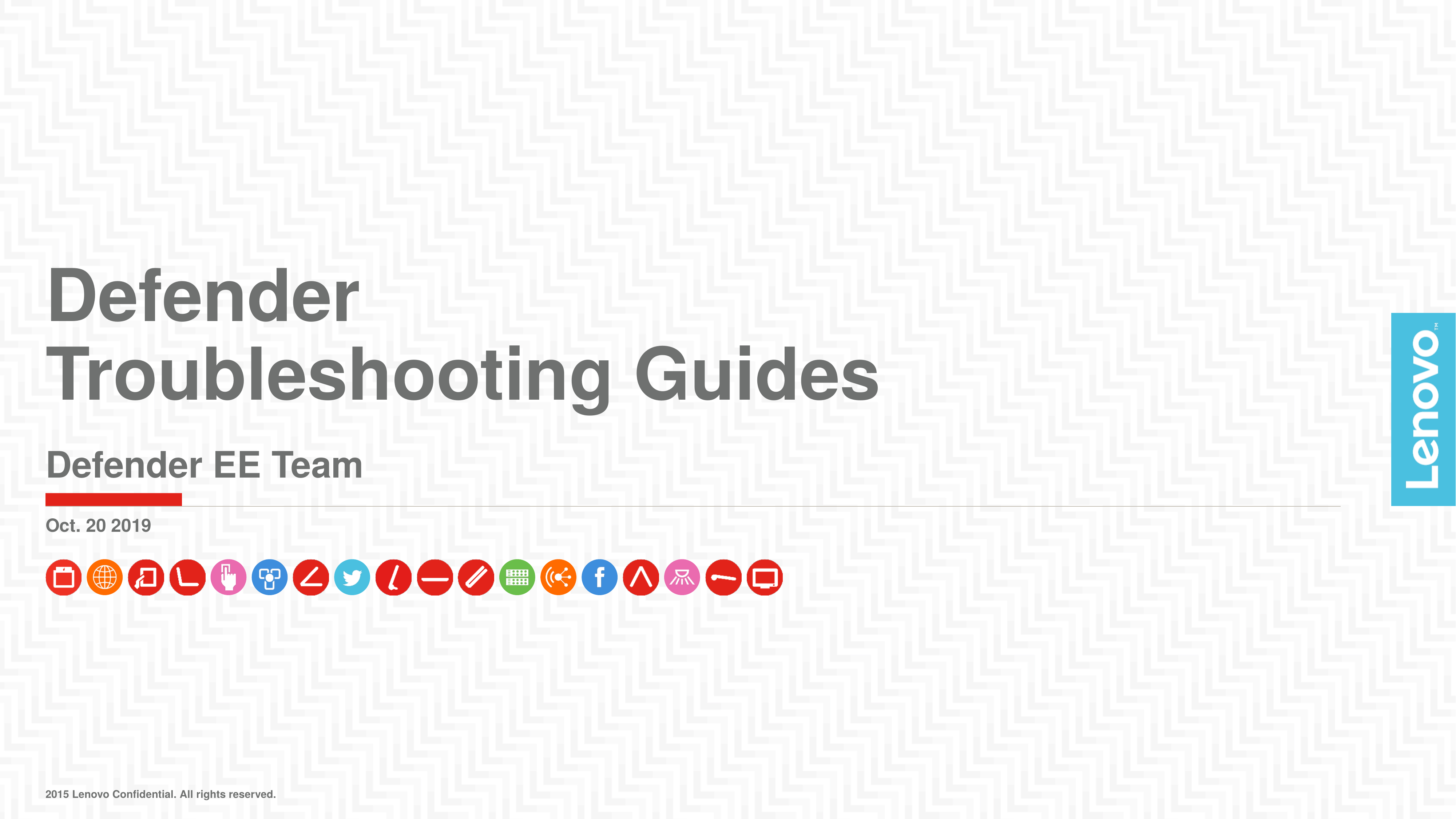

# Defender
Troubleshooting Guides
Defender EE Team
Oct. 20 2019